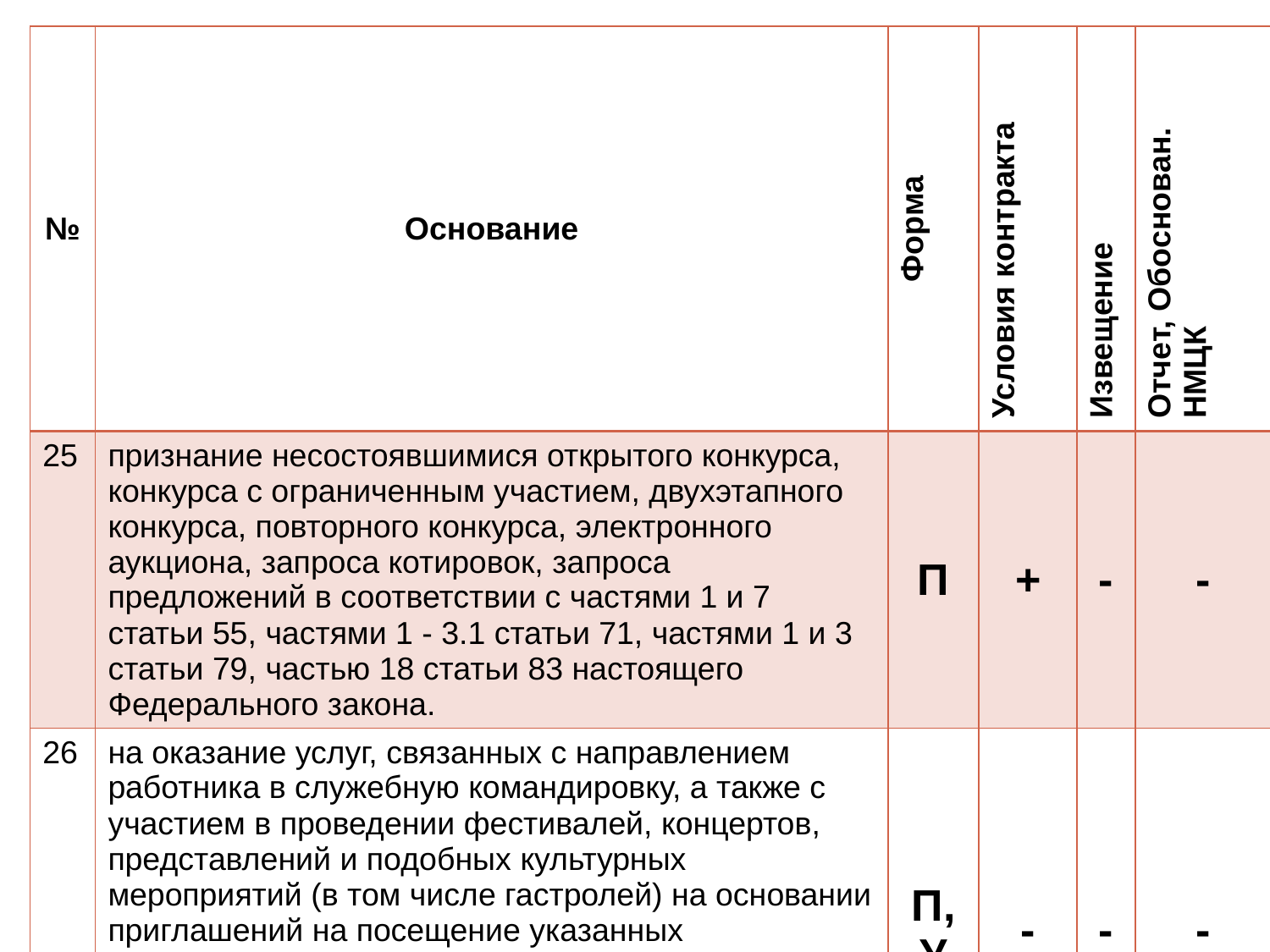

| № | Основание | Форма | Условия контракта | Извещение | Отчет, Обоснован. НМЦК |
| --- | --- | --- | --- | --- | --- |
| 25 | признание несостоявшимися открытого конкурса, конкурса с ограниченным участием, двухэтапного конкурса, повторного конкурса, электронного аукциона, запроса котировок, запроса предложений в соответствии с частями 1 и 7 статьи 55, частями 1 - 3.1 статьи 71, частями 1 и 3 статьи 79, частью 18 статьи 83 настоящего Федерального закона. | П | + | - | - |
| 26 | на оказание услуг, связанных с направлением работника в служебную командировку, а также с участием в проведении фестивалей, концертов, представлений и подобных культурных мероприятий (в том числе гастролей) на основании приглашений на посещение указанных мероприятий. При этом к таким услугам относятся обеспечение проезда к месту служебной командировки, месту проведения указанных мероприятий и обратно, наем жилого помещения, транспортное обслуживание, обеспечение питания | П,У | - | - | - |